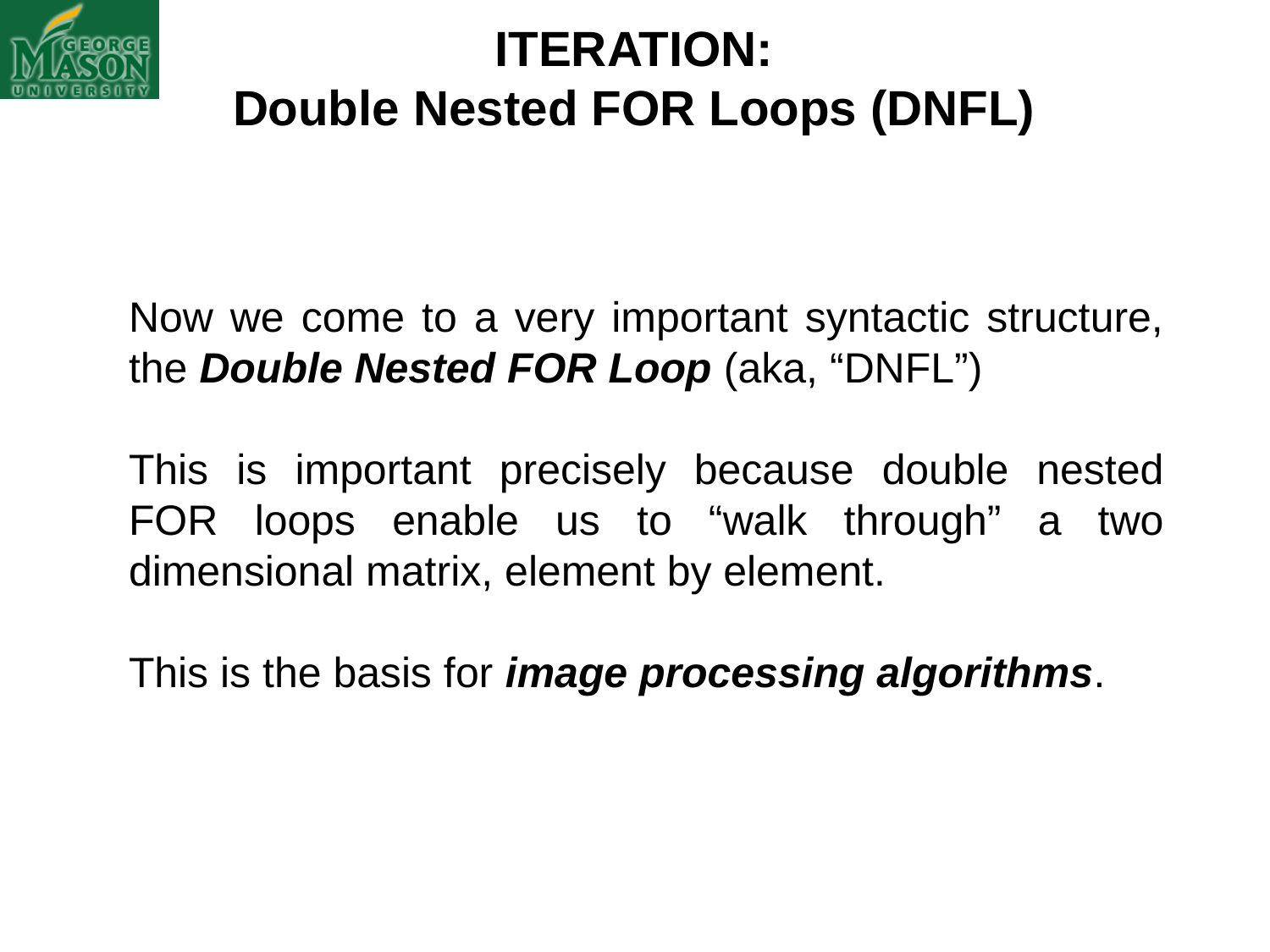

ITERATION:
Double Nested FOR Loops (DNFL)
Now we come to a very important syntactic structure, the Double Nested FOR Loop (aka, “DNFL”)

This is important precisely because double nested FOR loops enable us to “walk through” a two dimensional matrix, element by element.

This is the basis for image processing algorithms.